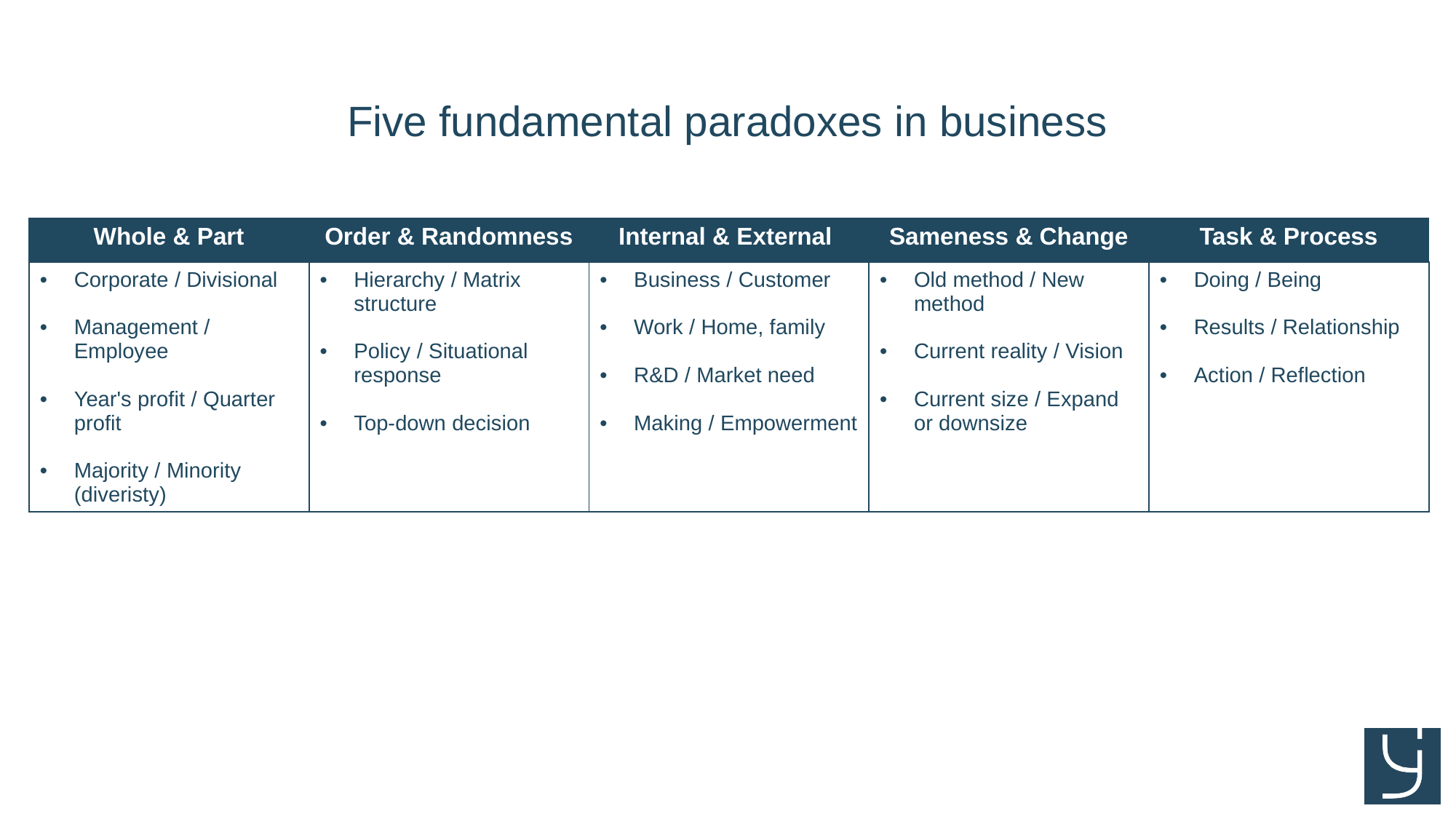

# Five fundamental paradoxes in business
| Whole & Part | Order & Randomness | Internal & External | Sameness & Change | Task & Process |
| --- | --- | --- | --- | --- |
| Corporate / Divisional Management / Employee Year's profit / Quarter profit Majority / Minority (diveristy) | Hierarchy / Matrix structure Policy / Situational response Top-down decision | Business / Customer Work / Home, family R&D / Market need Making / Empowerment | Old method / New method Current reality / Vision Current size / Expand or downsize | Doing / Being Results / Relationship Action / Reflection |